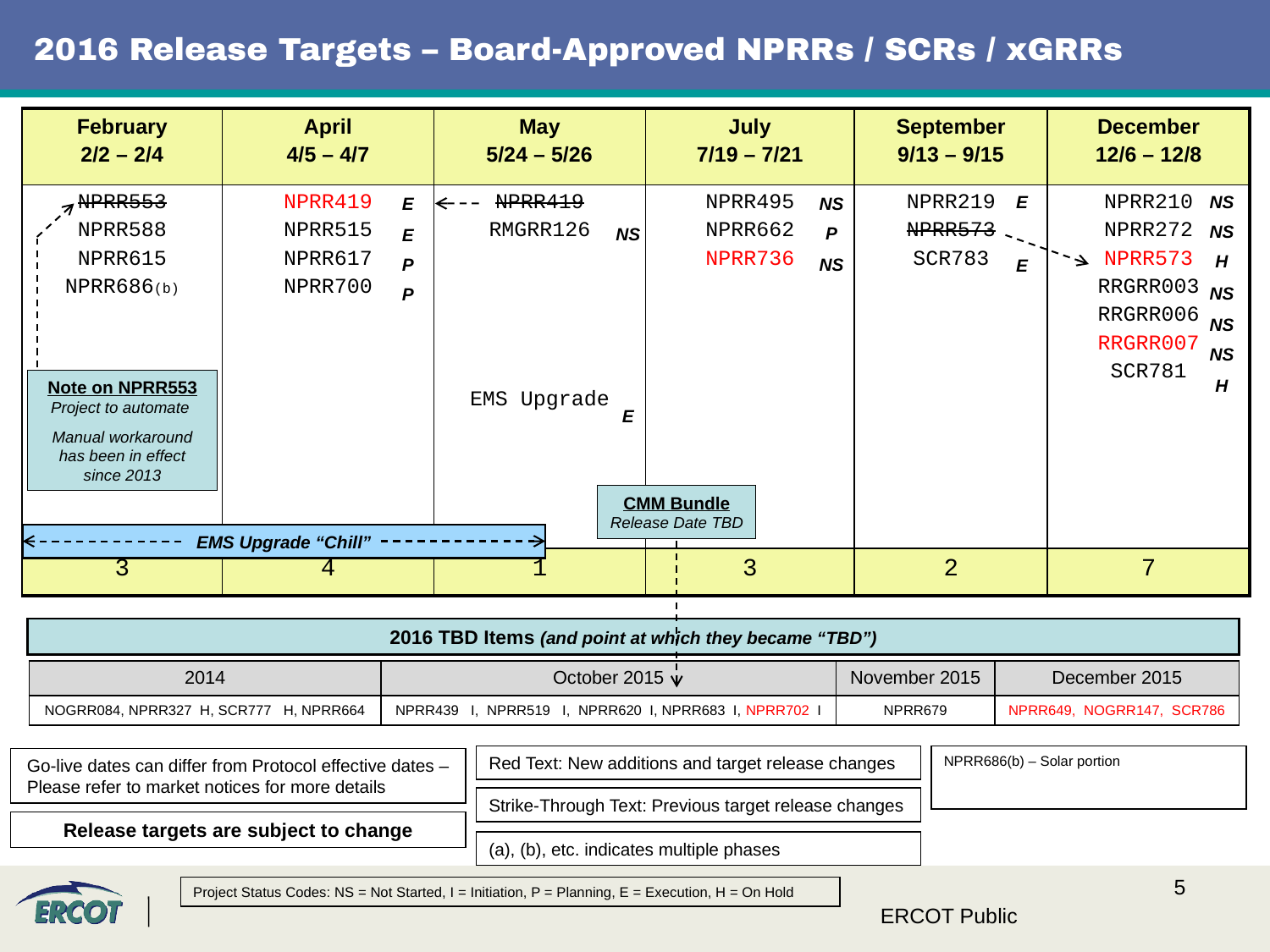

# 2016 Release Targets – Board-Approved NPRRs / SCRs / xGRRs
| February 2/2 – 2/4 | April 4/5 – 4/7 | May 5/24 – 5/26 | July 7/19 – 7/21 | September 9/13 – 9/15 | December 12/6 – 12/8 |
| --- | --- | --- | --- | --- | --- |
| NPRR553 NPRR588 NPRR615 NPRR686(b) | NPRR419 NPRR515 NPRR617 NPRR700 | NPRR419 RMGRR126 EMS Upgrade | NPRR495 NPRR662 NPRR736 | NPRR219 NPRR573 SCR783 | NPRR210 NPRR272 NPRR573 RRGRR003 RRGRR006 RRGRR007 SCR781 |
| 3 | 4 | 1 | 3 | 2 | 7 |

E

E

NS

NS

H

NS

NS

NS

H

NS

E
E

E

P

P

NS

P

NS
Note on NPRR553
Project to automate

Manual workaround has been in effect since 2013
CMM Bundle
Release Date TBD
EMS Upgrade “Chill”
2016 TBD Items (and point at which they became “TBD”)
| 2014 | October 2015 | November 2015 | December 2015 |
| --- | --- | --- | --- |
| NOGRR084, NPRR327 H, SCR777 H, NPRR664 | NPRR439 I, NPRR519 I, NPRR620 I, NPRR683 I, NPRR702 I | NPRR679 | NPRR649, NOGRR147, SCR786 |
NPRR686(b) – Solar portion

Red Text: New additions and target release changes
Go-live dates can differ from Protocol effective dates – Please refer to market notices for more details
Strike-Through Text: Previous target release changes
Release targets are subject to change
(a), (b), etc. indicates multiple phases
Project Status Codes: NS = Not Started, I = Initiation, P = Planning, E = Execution, H = On Hold
ERCOT Public